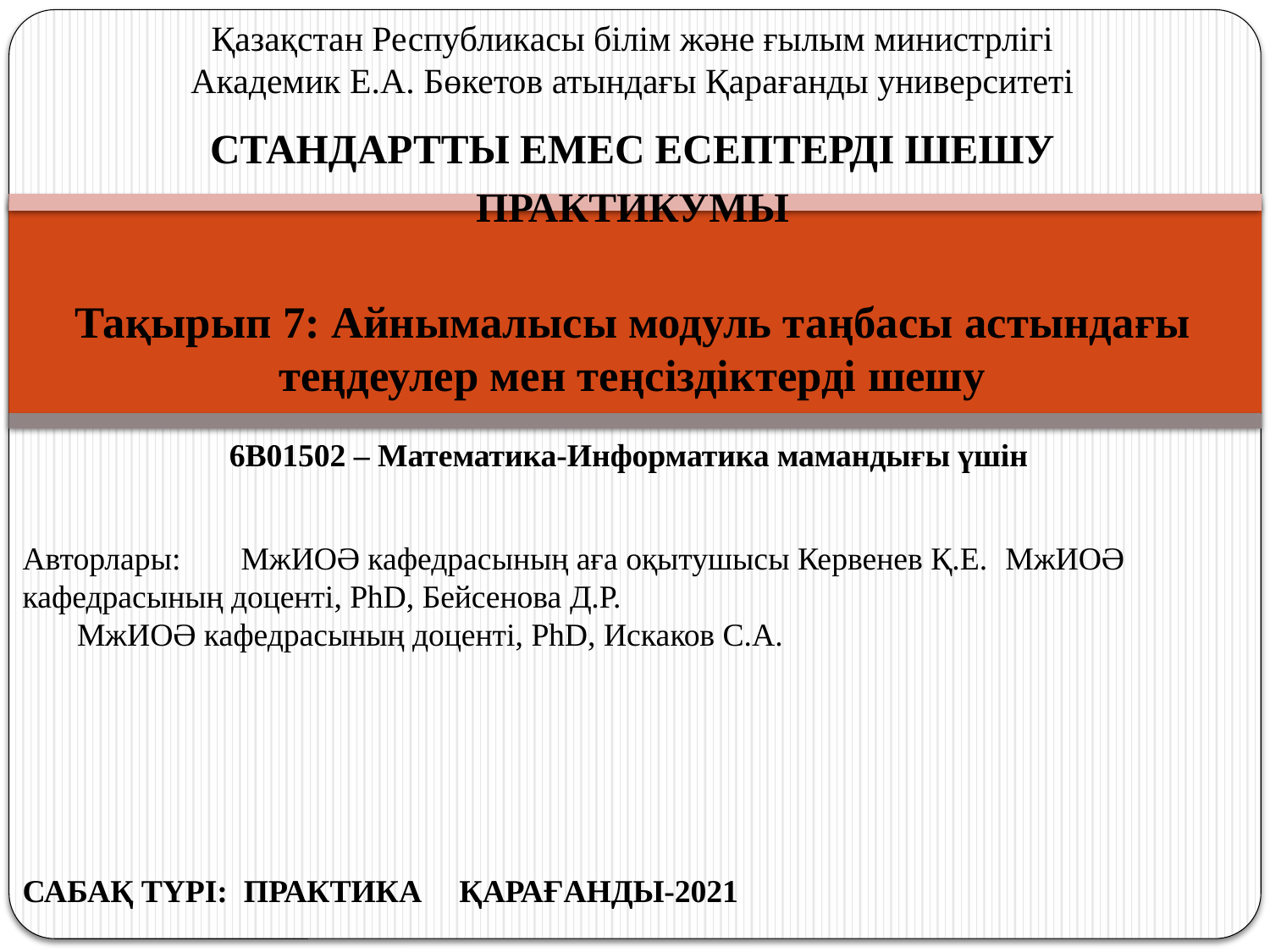

# Қазақстан Республикасы білім және ғылым министрлігі Академик Е.А. Бөкетов атындағы Қарағанды университеті
СТАНДАРТТЫ ЕМЕС ЕСЕПТЕРДІ ШЕШУ
ПРАКТИКУМЫ

Тақырып 7: Айнымалысы модуль таңбасы астындағы теңдеулер мен теңсіздіктерді шешу

6В01502 – Математика-Информатика мамандығы үшін

Авторлары: 	МжИОӘ кафедрасының аға оқытушысы Кервенев Қ.Е. 			МжИОӘ кафедрасының доценті, PhD, Бейсенова Д.Р.
		МжИОӘ кафедрасының доценті, PhD, Искаков С.А.

Сабақ түрі:  практика				Қарағанды-2021